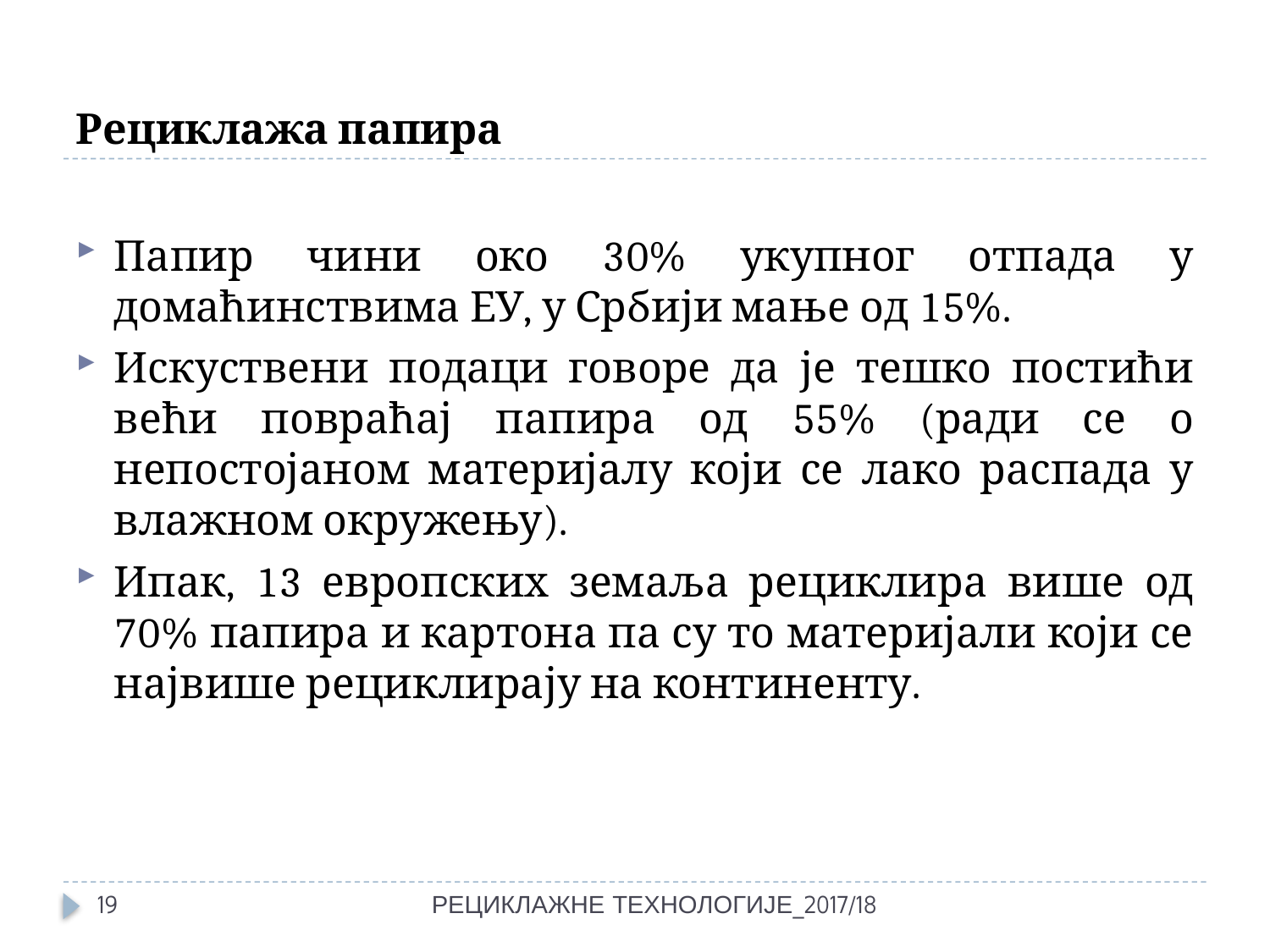

# Рециклажа папира

Папир чини око 30% укупног отпада у домаћинствима ЕУ, у Србији мање од 15%.
Искуствени подаци говоре да је тешко постићи већи повраћај папира од 55% (ради се о непостојаном материјалу који се лако распада у влажном окружењу).
Ипак, 13 европских земаља рециклира више од 70% папира и картона па су то материјали који се највише рециклирају на континенту.

19
РЕЦИКЛАЖНЕ ТЕХНОЛОГИЈЕ_2017/18